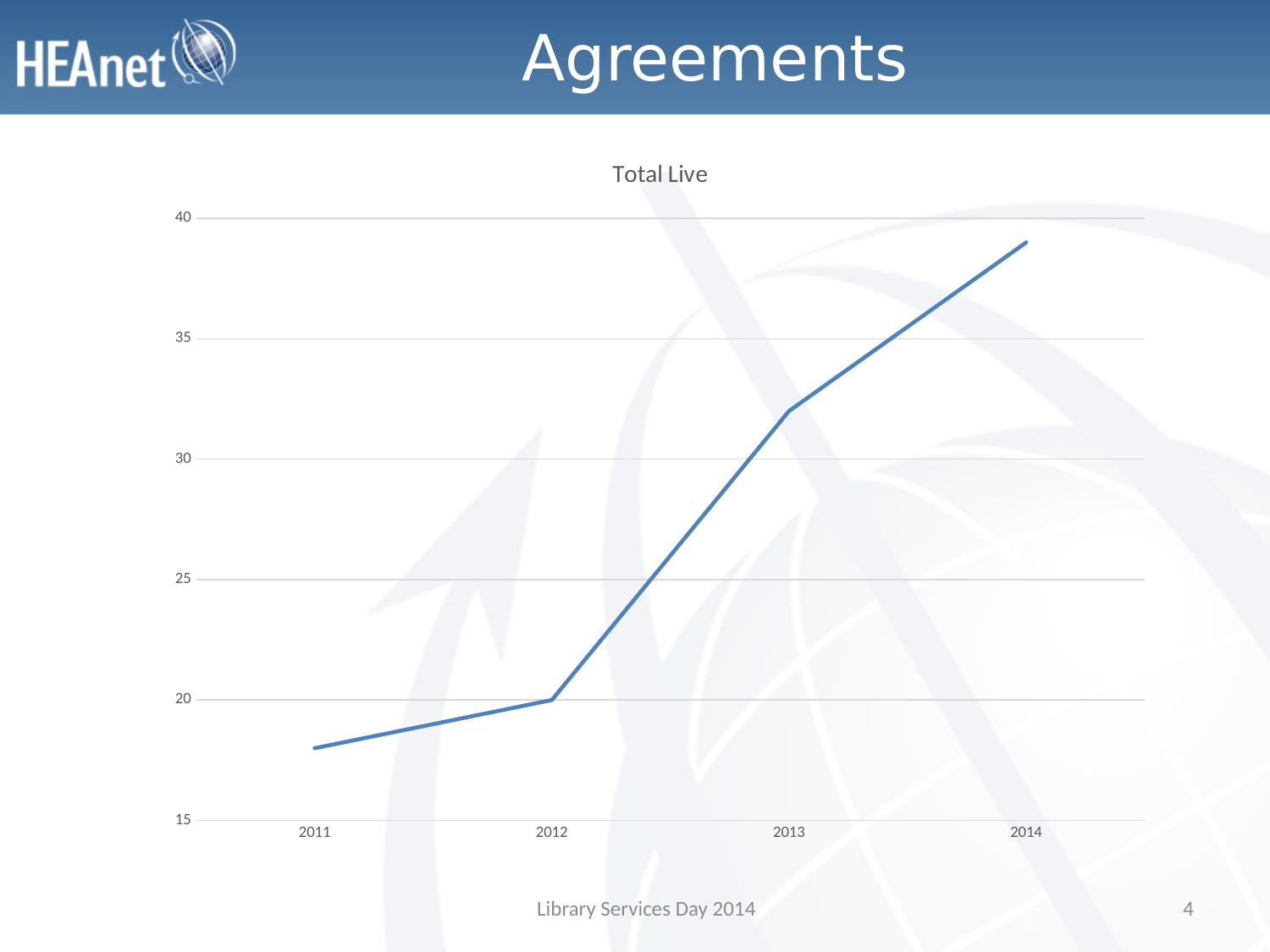

# Agreements

### Chart:

| Category | Total Live |
|---|---|
| 2011 | 18.0 |
| 2012 | 20.0 |
| 2013 | 32.0 |
| 2014 | 39.0 |

Library Services Day 2014
4